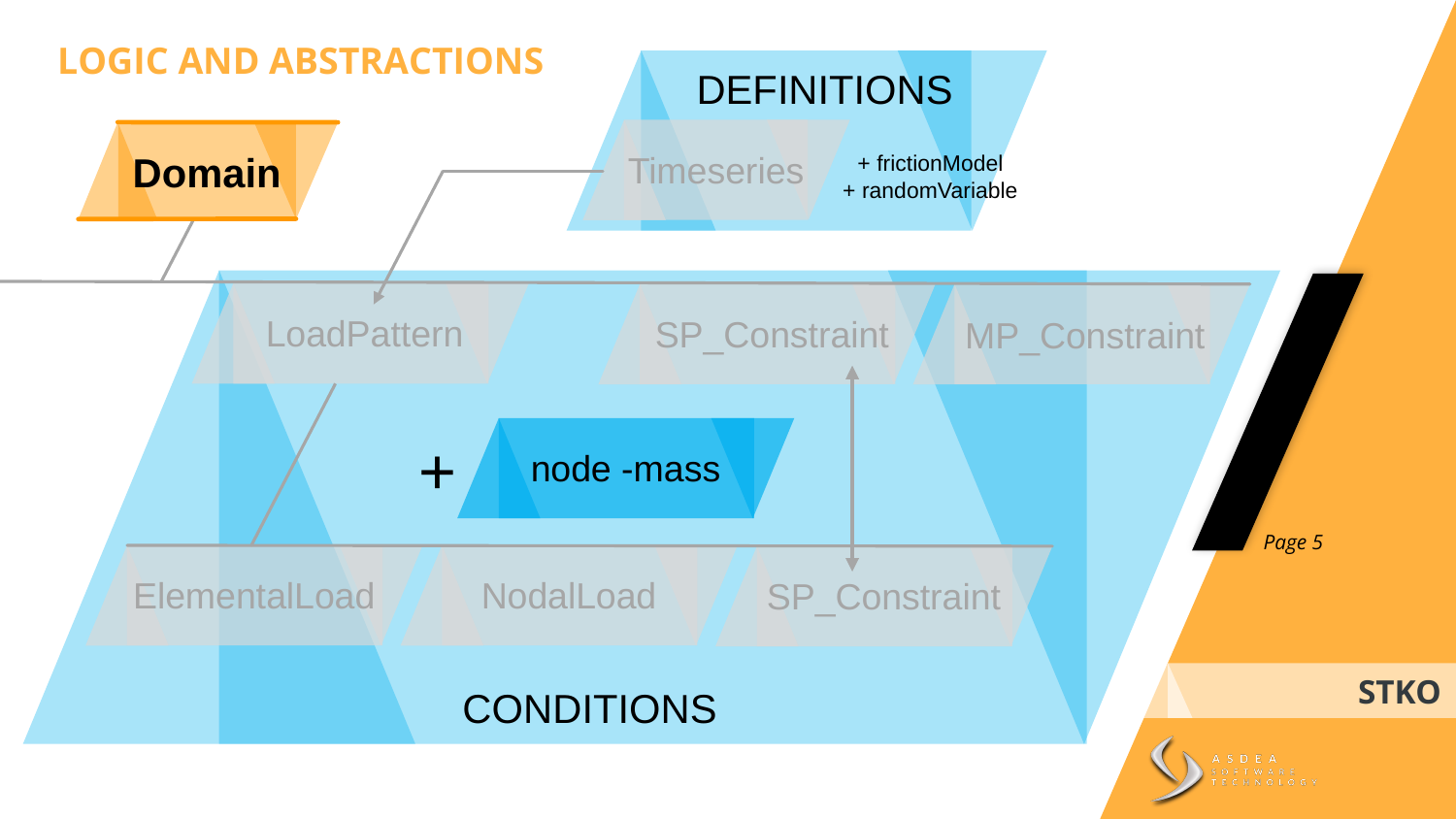

LOGIC AND ABSTRACTIONS
DEFINITIONS

Timeseries
Domain
+ frictionModel
+ randomVariable

SP_Constraint
LoadPattern
MP_Constraint

node -mass
+
Page 5

NodalLoad
ElementalLoad
SP_Constraint

STKO

CONDITIONS